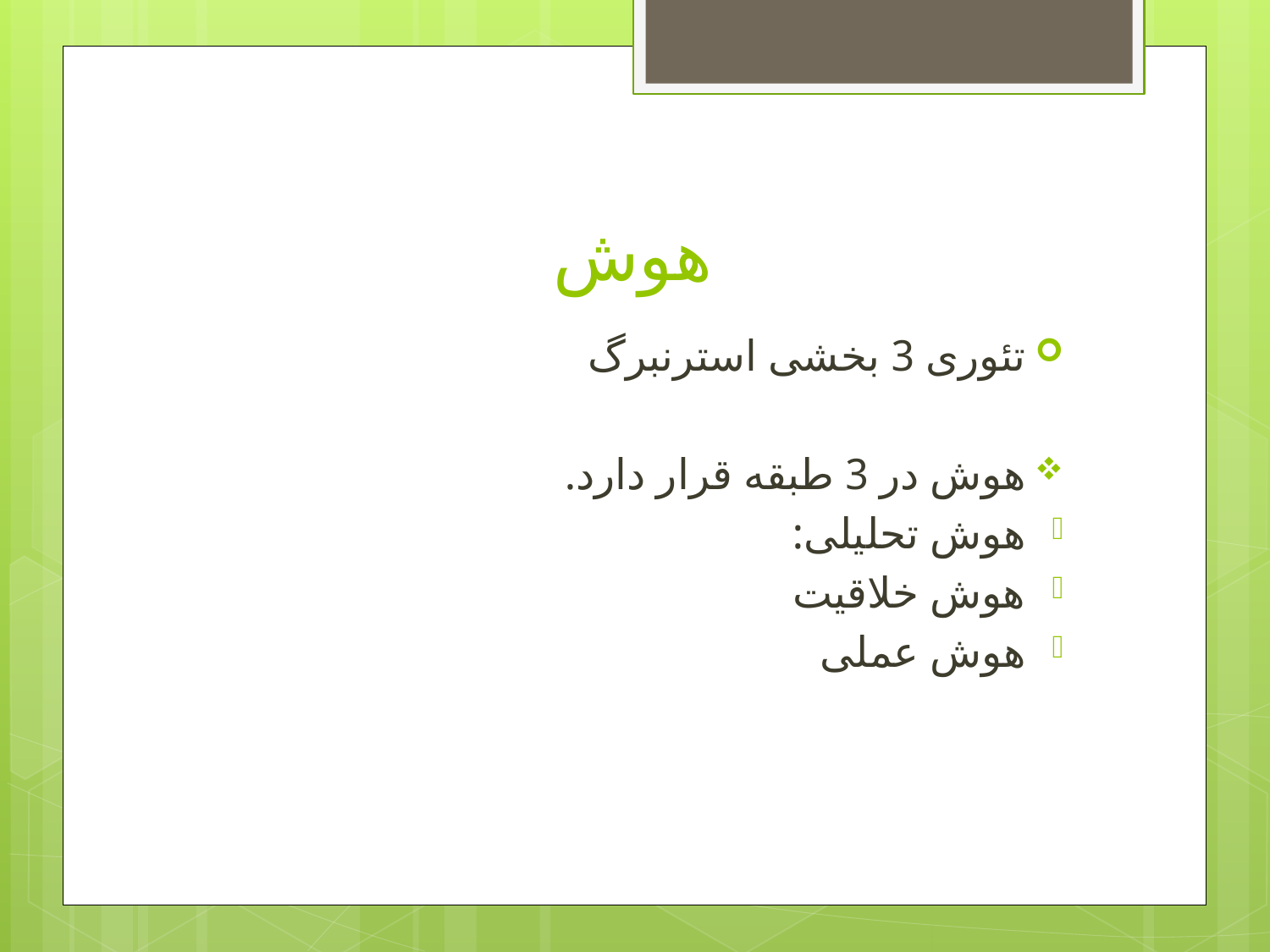

# هوش
تئوری 3 بخشی استرنبرگ

هوش در 3 طبقه قرار دارد.
هوش تحلیلی:
هوش خلاقیت
هوش عملی